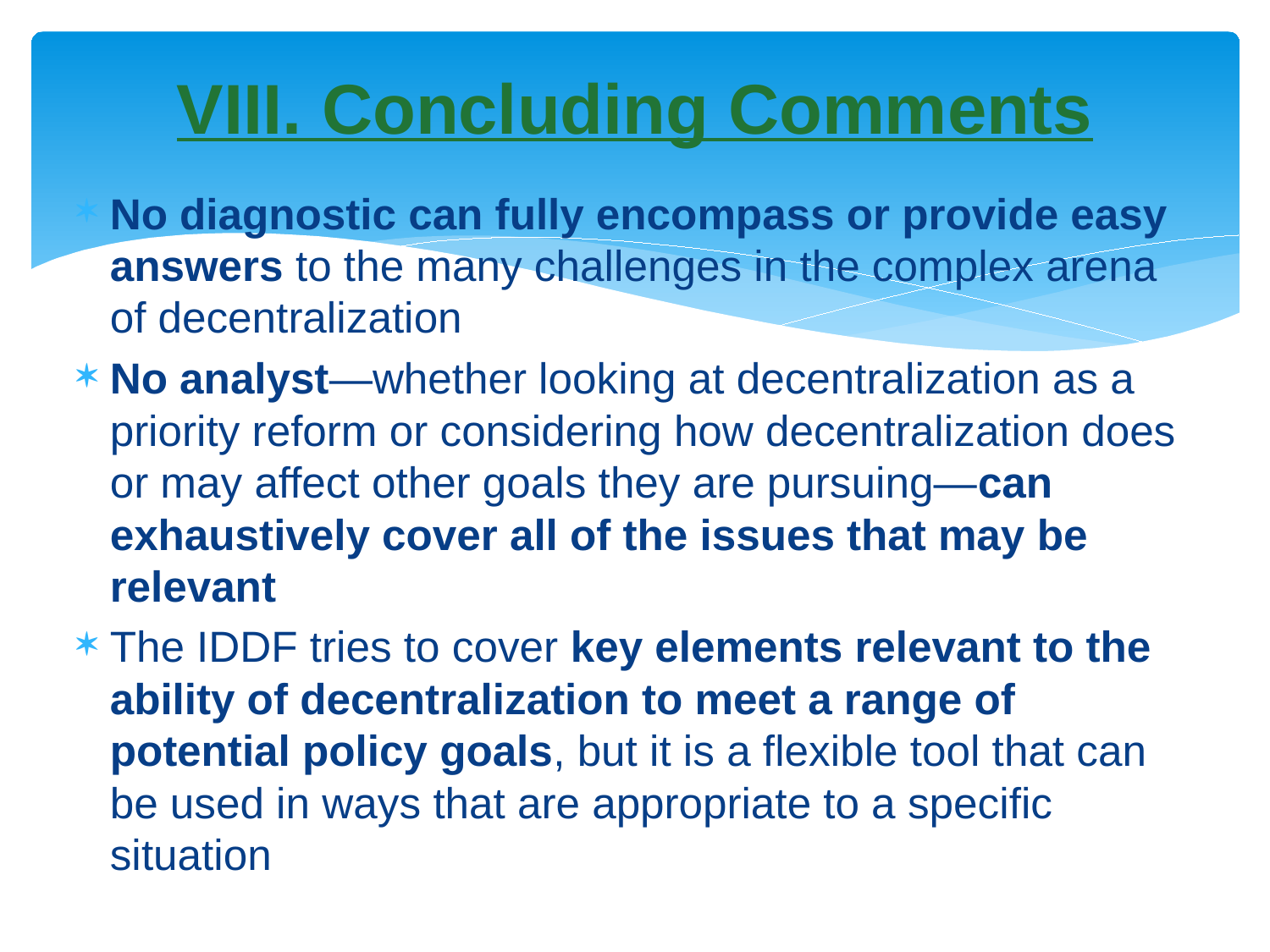

# VIII. Concluding Comments
No diagnostic can fully encompass or provide easy answers to the many challenges in the complex arena of decentralization
No analyst—whether looking at decentralization as a priority reform or considering how decentralization does or may affect other goals they are pursuing—can exhaustively cover all of the issues that may be relevant
The IDDF tries to cover key elements relevant to the ability of decentralization to meet a range of potential policy goals, but it is a flexible tool that can be used in ways that are appropriate to a specific situation